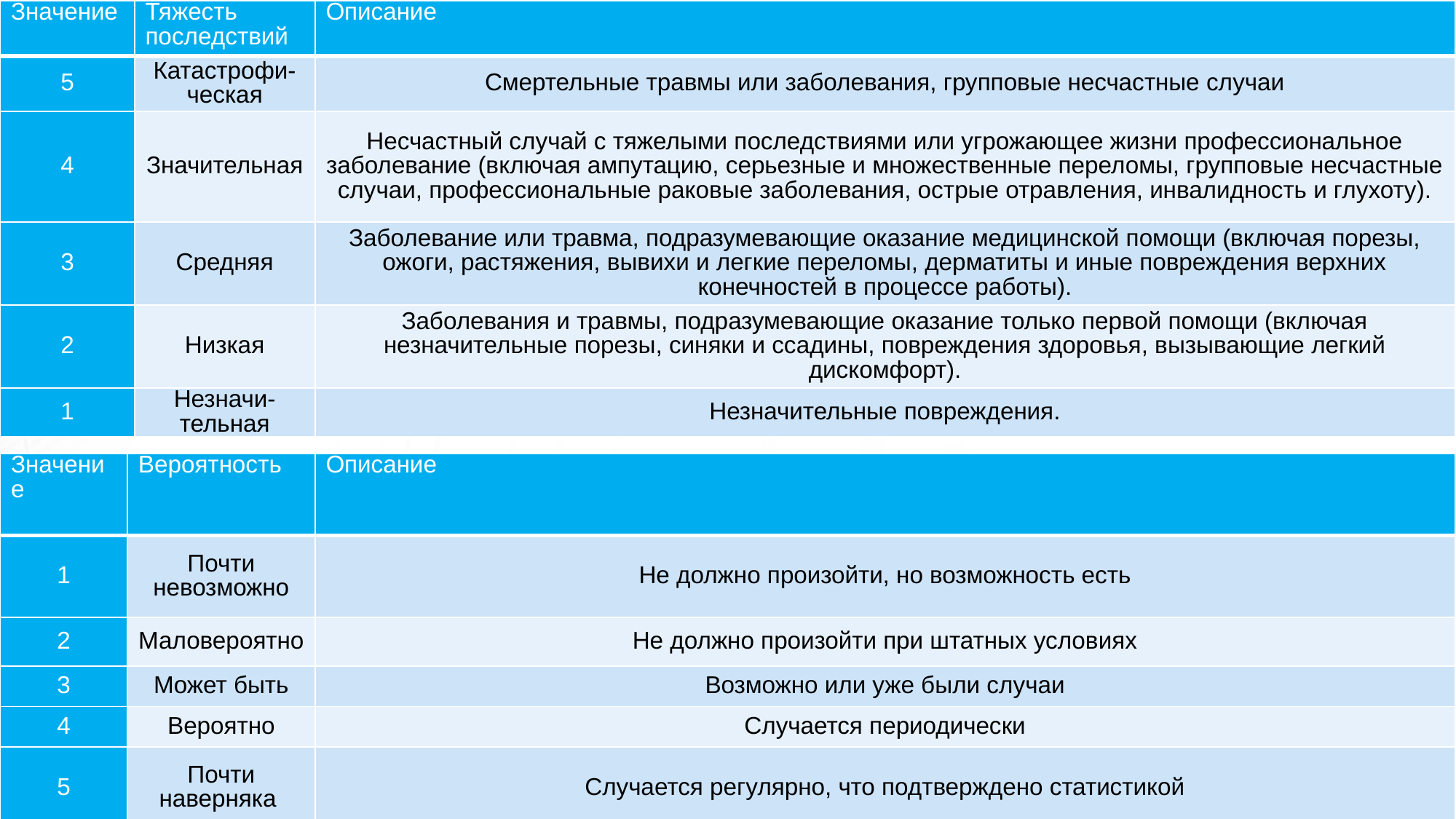

| Значение | Тяжесть последствий | Описание |
| --- | --- | --- |
| 5 | Катастрофи-ческая | Смертельные травмы или заболевания, групповые несчастные случаи |
| 4 | Значительная | Несчастный случай с тяжелыми последствиями или угрожающее жизни профессиональное заболевание (включая ампутацию, серьезные и множественные переломы, групповые несчастные случаи, профессиональные раковые заболевания, острые отравления, инвалидность и глухоту). |
| 3 | Средняя | Заболевание или травма, подразумевающие оказание медицинской помощи (включая порезы, ожоги, растяжения, вывихи и легкие переломы, дерматиты и иные повреждения верхних конечностей в процессе работы). |
| 2 | Низкая | Заболевания и травмы, подразумевающие оказание только первой помощи (включая незначительные порезы, синяки и ссадины, повреждения здоровья, вызывающие легкий дискомфорт). |
| 1 | Незначи-тельная | Незначительные повреждения. |
| Значение | Вероятность | Описание |
| --- | --- | --- |
| 1 | Почти невозможно | Не должно произойти, но возможность есть |
| 2 | Маловероятно | Не должно произойти при штатных условиях |
| 3 | Может быть | Возможно или уже были случаи |
| 4 | Вероятно | Случается периодически |
| 5 | Почти наверняка | Случается регулярно, что подтверждено статистикой |